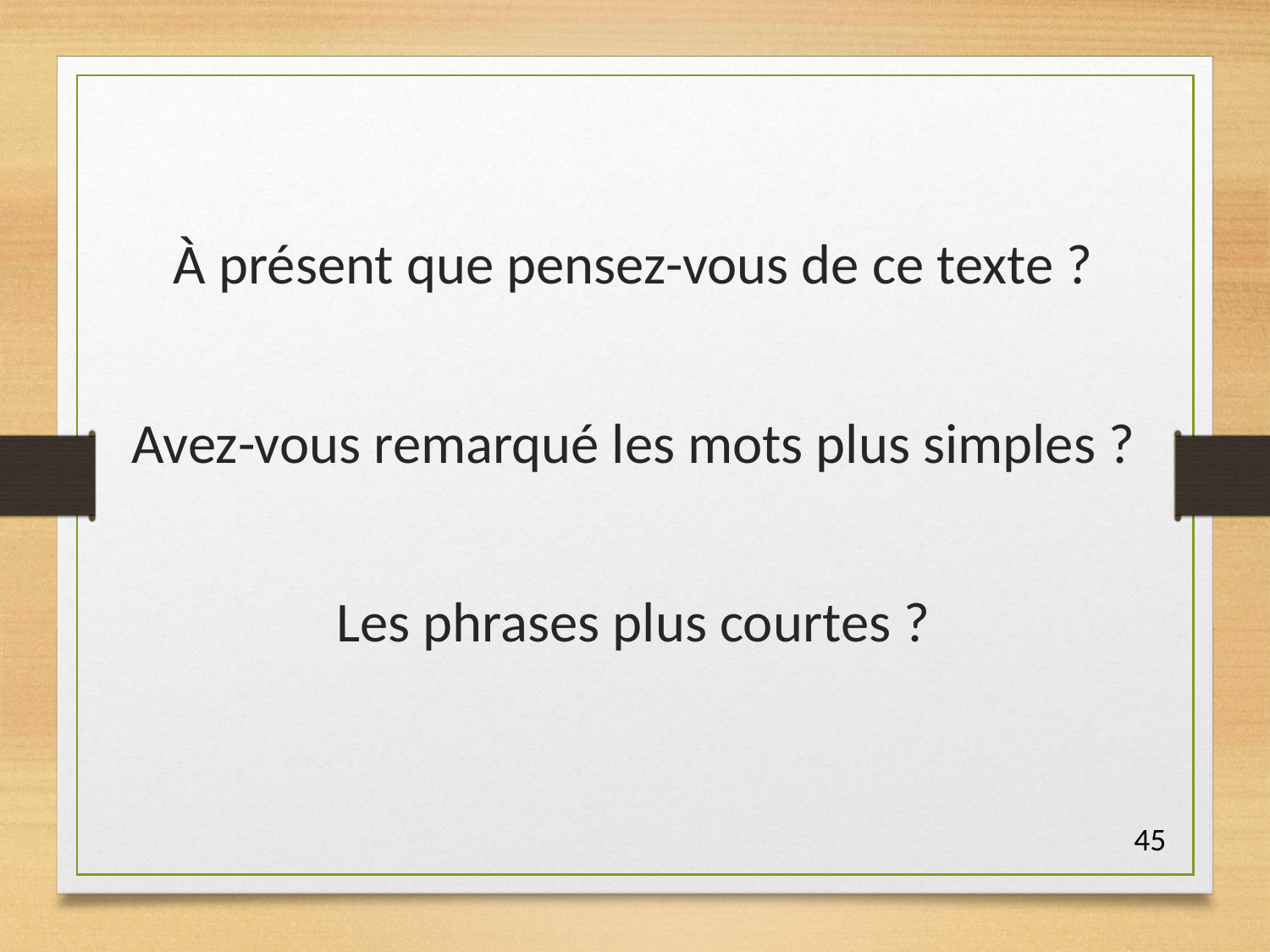

À présent que pensez-vous de ce texte ?

Avez-vous remarqué les mots plus simples ?

Les phrases plus courtes ?

45